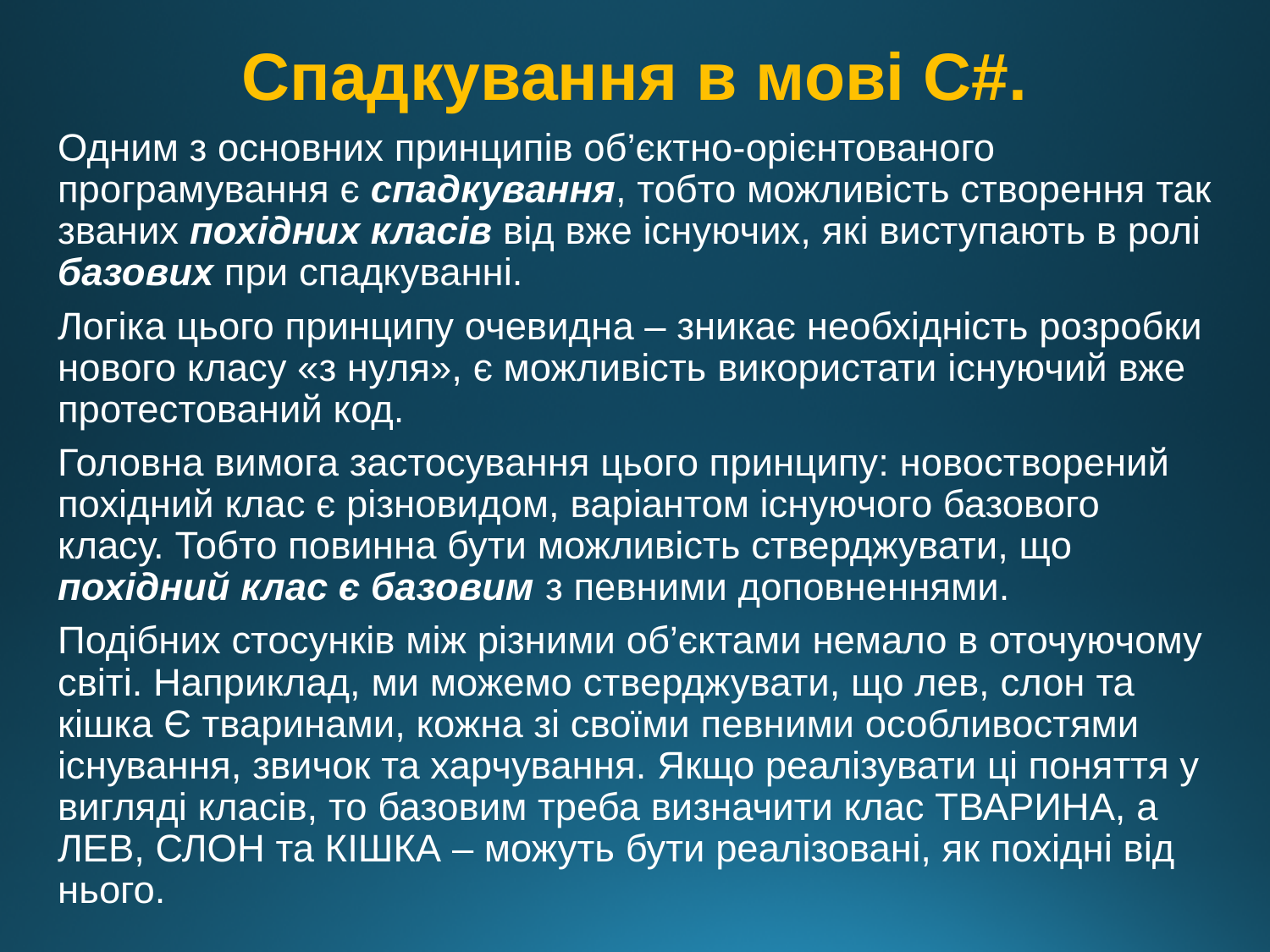

# Спадкування в мові С#.
Одним з основних принципів об’єктно-орієнтованого програмування є спадкування, тобто можливість створення так званих похідних класів від вже існуючих, які виступають в ролі базових при спадкуванні.
Логіка цього принципу очевидна – зникає необхідність розробки нового класу «з нуля», є можливість використати існуючий вже протестований код.
Головна вимога застосування цього принципу: новостворений похідний клас є різновидом, варіантом існуючого базового класу. Тобто повинна бути можливість стверджувати, що похідний клас є базовим з певними доповненнями.
Подібних стосунків між різними об’єктами немало в оточуючому світі. Наприклад, ми можемо стверджувати, що лев, слон та кішка Є тваринами, кожна зі своїми певними особливостями існування, звичок та харчування. Якщо реалізувати ці поняття у вигляді класів, то базовим треба визначити клас ТВАРИНА, а ЛЕВ, СЛОН та КІШКА – можуть бути реалізовані, як похідні від нього.